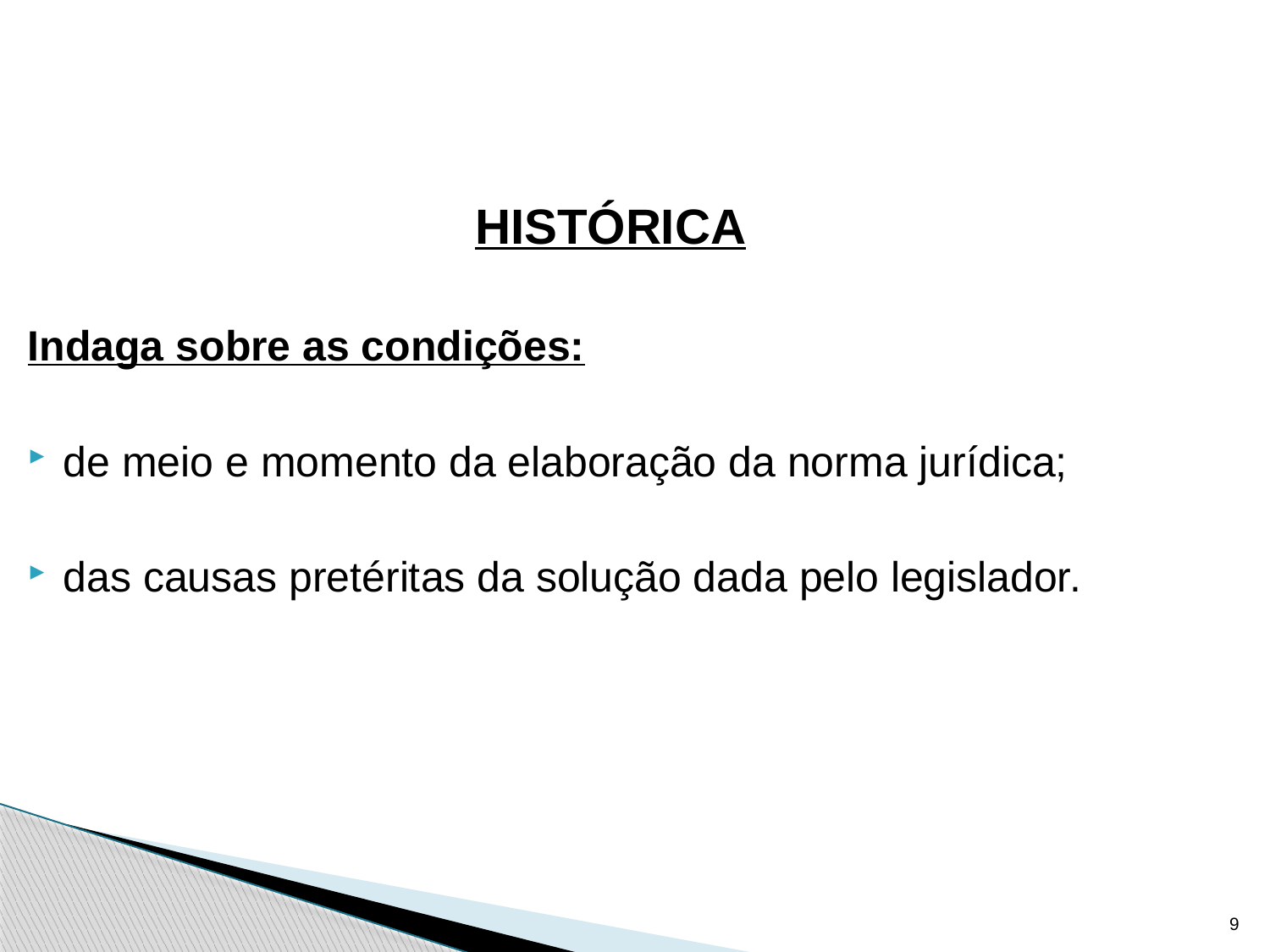

Histórica

Indaga sobre as condições:

de meio e momento da elaboração da norma jurídica;

das causas pretéritas da solução dada pelo legislador.

9